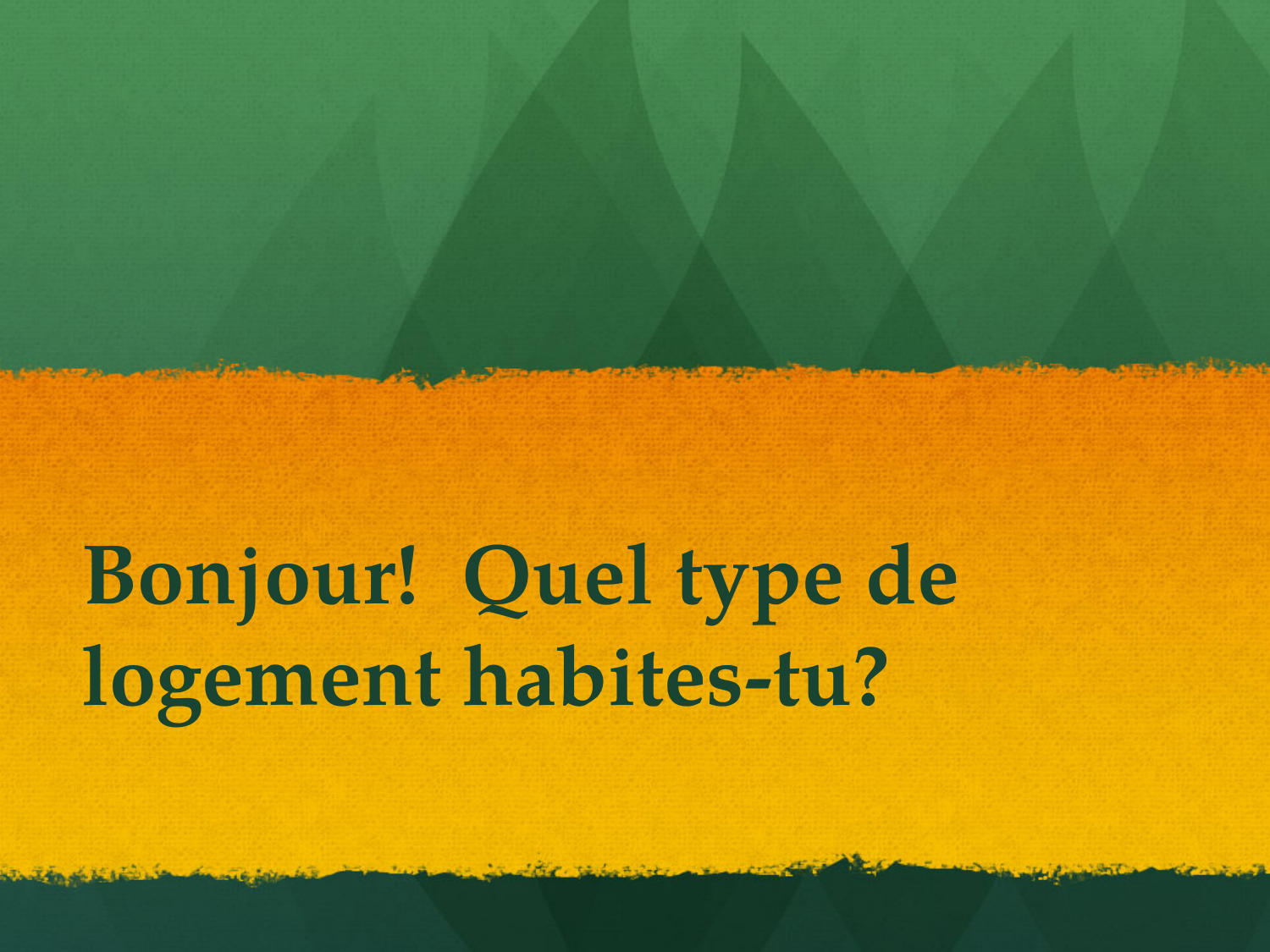

# Bonjour!  Quel type de logement habites-tu?